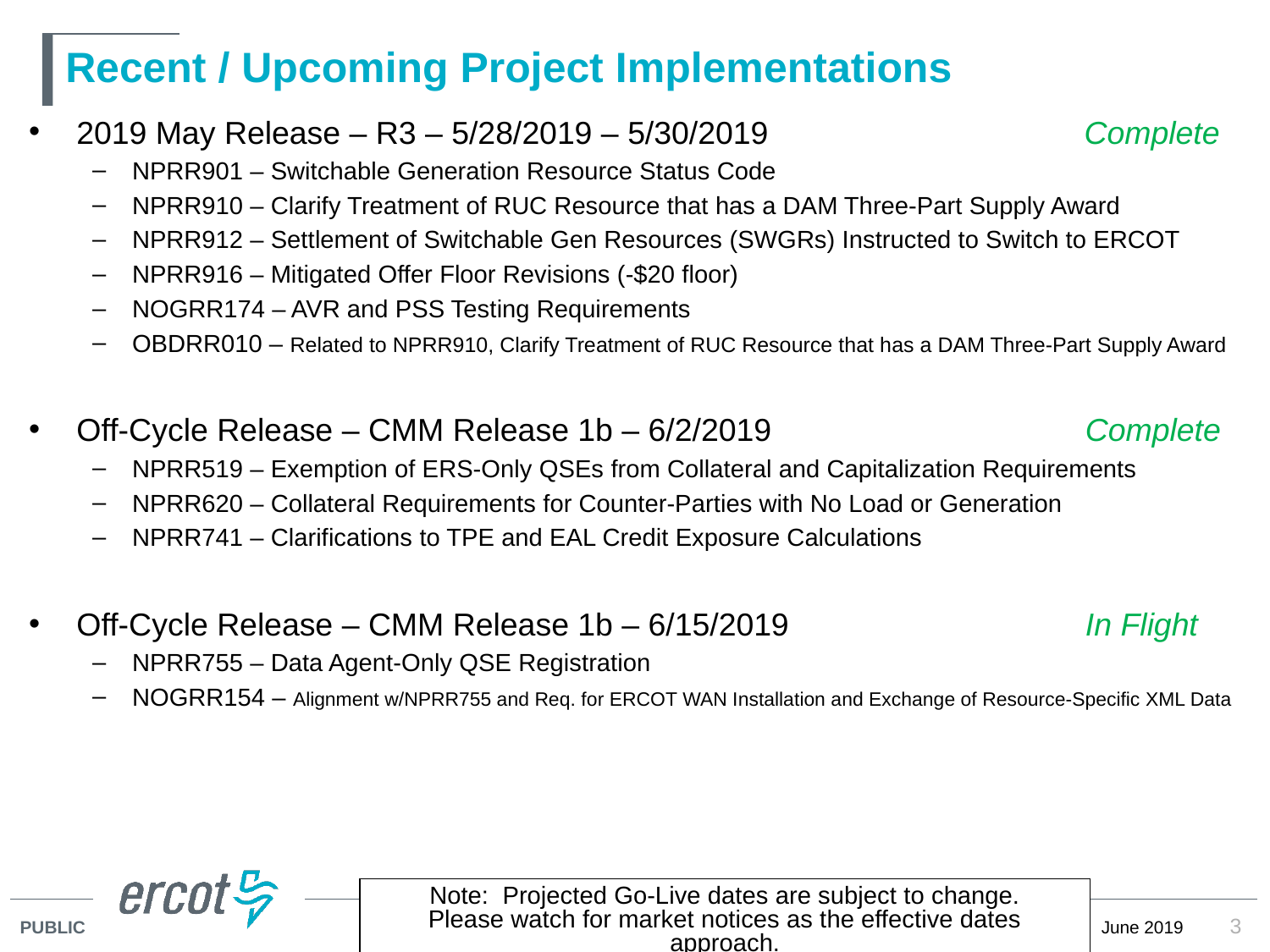

# Recent / Upcoming Project Implementations
2019 May Release – R3 – 5/28/2019 – 5/30/2019 	 Complete
NPRR901 – Switchable Generation Resource Status Code
NPRR910 – Clarify Treatment of RUC Resource that has a DAM Three-Part Supply Award
NPRR912 – Settlement of Switchable Gen Resources (SWGRs) Instructed to Switch to ERCOT
NPRR916 – Mitigated Offer Floor Revisions (-$20 floor)
NOGRR174 – AVR and PSS Testing Requirements
OBDRR010 – Related to NPRR910, Clarify Treatment of RUC Resource that has a DAM Three-Part Supply Award

Off-Cycle Release – CMM Release 1b – 6/2/2019	 Complete
NPRR519 – Exemption of ERS-Only QSEs from Collateral and Capitalization Requirements
NPRR620 – Collateral Requirements for Counter-Parties with No Load or Generation
NPRR741 – Clarifications to TPE and EAL Credit Exposure Calculations

Off-Cycle Release – CMM Release 1b – 6/15/2019	 In Flight
NPRR755 – Data Agent-Only QSE Registration
NOGRR154 – Alignment w/NPRR755 and Req. for ERCOT WAN Installation and Exchange of Resource-Specific XML Data

Note:  Projected Go-Live dates are subject to change.
Please watch for market notices as the effective dates approach.
3